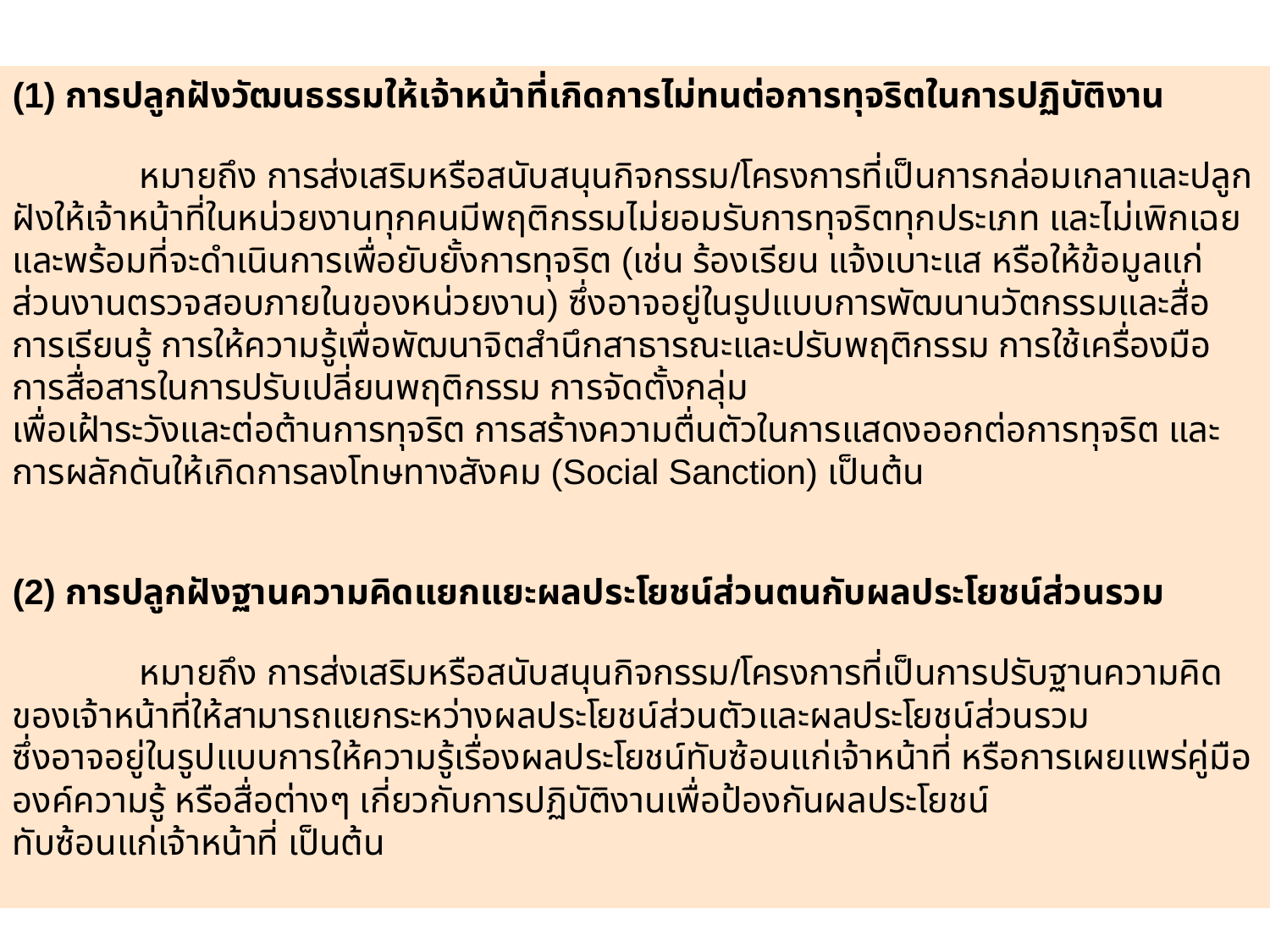

(1) การปลูกฝังวัฒนธรรมให้เจ้าหน้าที่เกิดการไม่ทนต่อการทุจริตในการปฏิบัติงาน

	หมายถึง การส่งเสริมหรือสนับสนุนกิจกรรม/โครงการที่เป็นการกล่อมเกลาและปลูกฝังให้เจ้าหน้าที่ในหน่วยงานทุกคนมีพฤติกรรมไม่ยอมรับการทุจริตทุกประเภท และไม่เพิกเฉยและพร้อมที่จะดำเนินการเพื่อยับยั้งการทุจริต (เช่น ร้องเรียน แจ้งเบาะแส หรือให้ข้อมูลแก่ส่วนงานตรวจสอบภายในของหน่วยงาน) ซึ่งอาจอยู่ในรูปแบบการพัฒนานวัตกรรมและสื่อการเรียนรู้ การให้ความรู้เพื่อพัฒนาจิตสำนึกสาธารณะและปรับพฤติกรรม การใช้เครื่องมือการสื่อสารในการปรับเปลี่ยนพฤติกรรม การจัดตั้งกลุ่ม
เพื่อเฝ้าระวังและต่อต้านการทุจริต การสร้างความตื่นตัวในการแสดงออกต่อการทุจริต และการผลักดันให้เกิดการลงโทษทางสังคม (Social Sanction) เป็นต้น

(2) การปลูกฝังฐานความคิดแยกแยะผลประโยชน์ส่วนตนกับผลประโยชน์ส่วนรวม

	หมายถึง การส่งเสริมหรือสนับสนุนกิจกรรม/โครงการที่เป็นการปรับฐานความคิดของเจ้าหน้าที่ให้สามารถแยกระหว่างผลประโยชน์ส่วนตัวและผลประโยชน์ส่วนรวม
ซึ่งอาจอยู่ในรูปแบบการให้ความรู้เรื่องผลประโยชน์ทับซ้อนแก่เจ้าหน้าที่ หรือการเผยแพร่คู่มือ องค์ความรู้ หรือสื่อต่างๆ เกี่ยวกับการปฏิบัติงานเพื่อป้องกันผลประโยชน์
ทับซ้อนแก่เจ้าหน้าที่ เป็นต้น